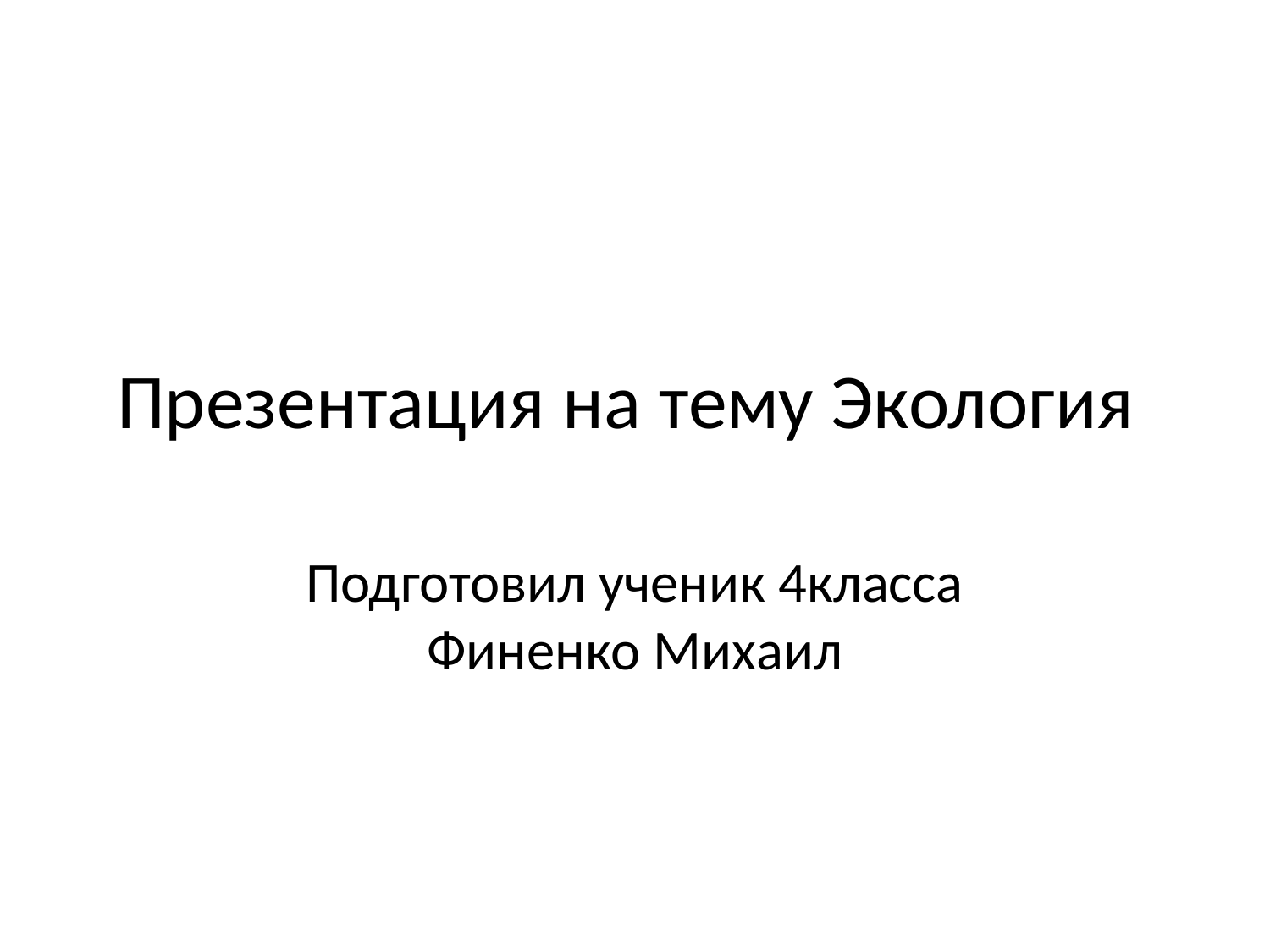

# Презентация на тему Экология
Подготовил ученик 4класса Финенко Михаил